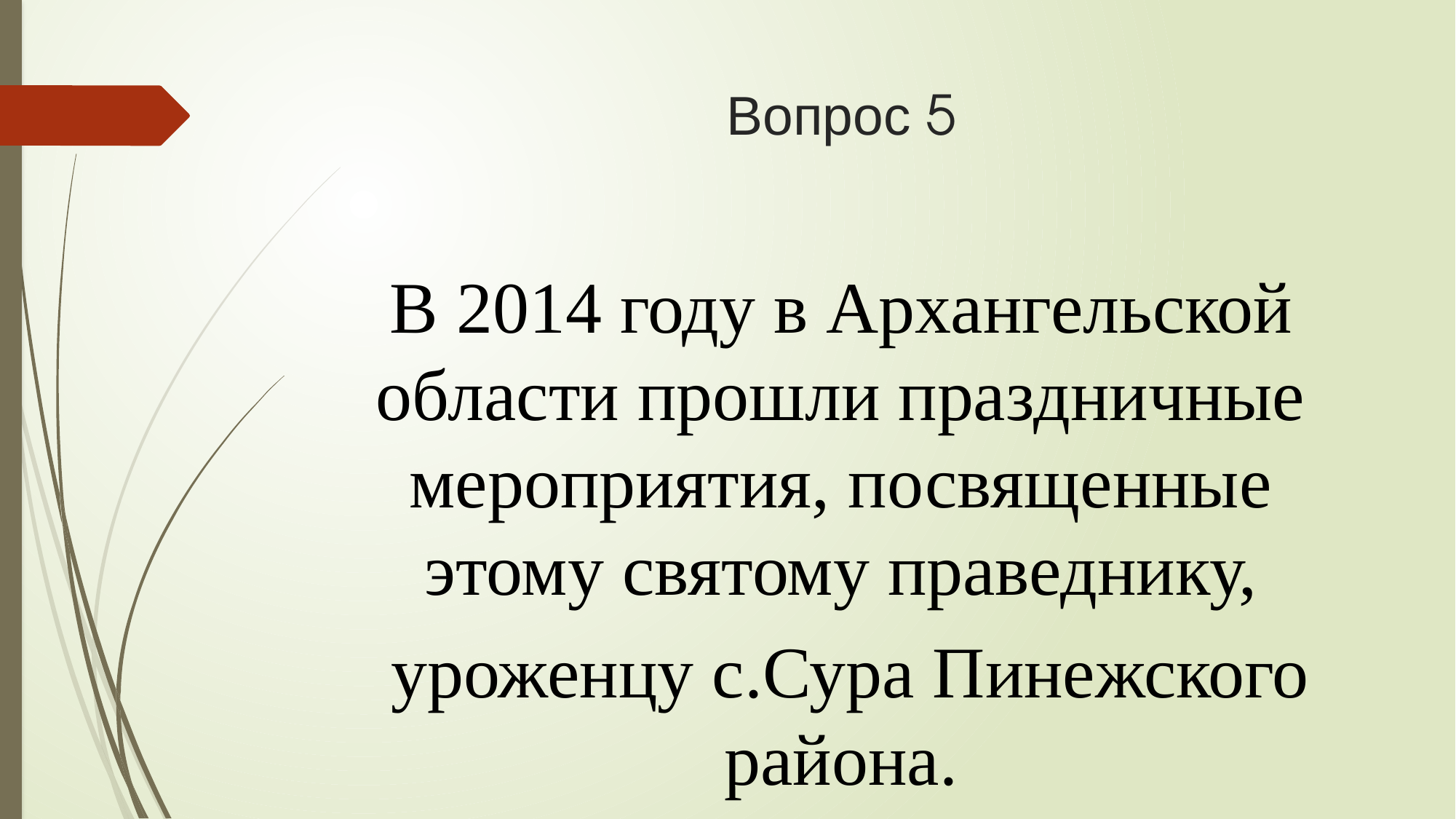

# Вопрос 5
В 2014 году в Архангельской области прошли праздничные мероприятия, посвященные этому святому праведнику,
 уроженцу с.Сура Пинежского района.